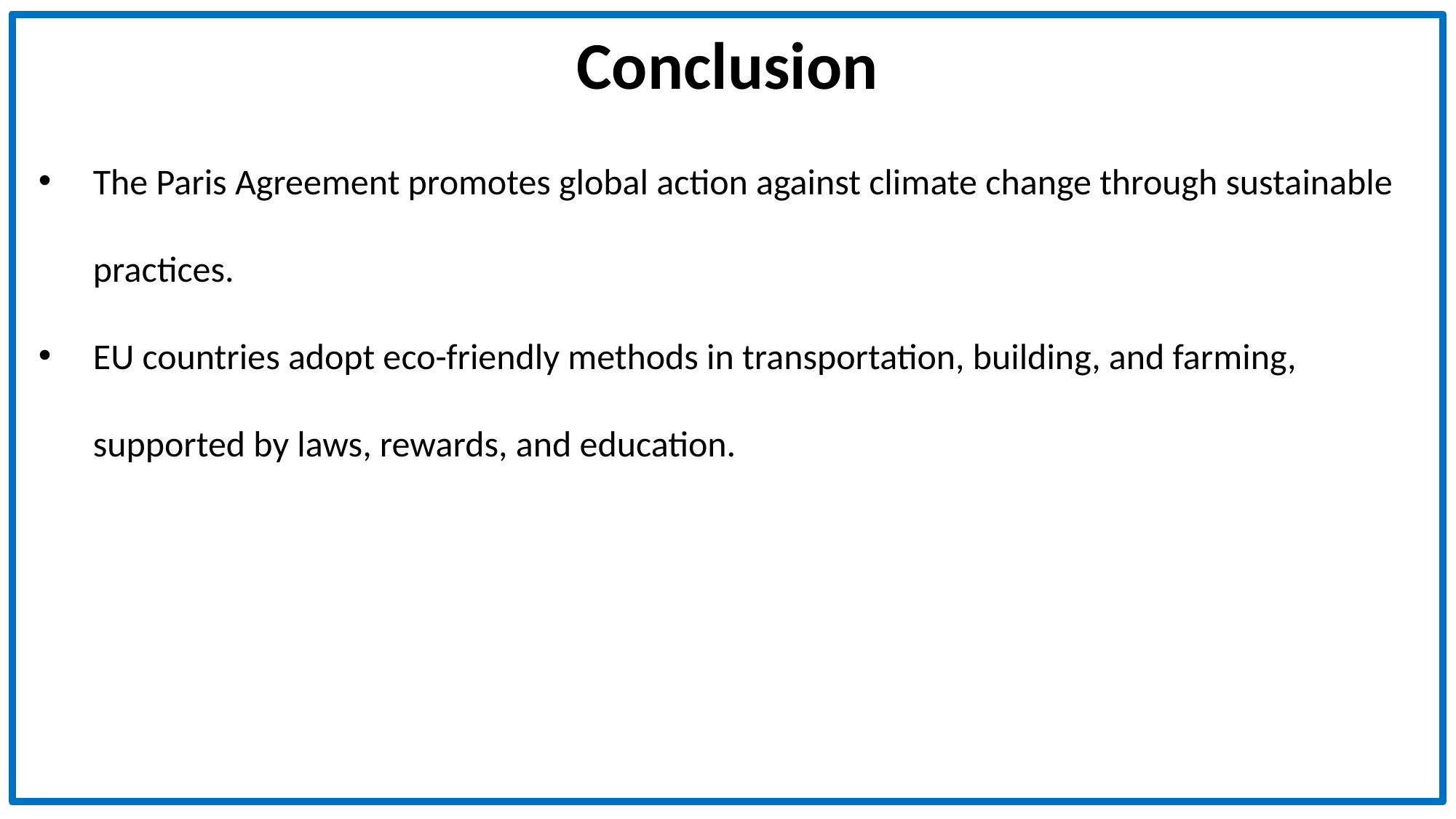

Conclusion
The Paris Agreement promotes global action against climate change through sustainable practices.
EU countries adopt eco-friendly methods in transportation, building, and farming, supported by laws, rewards, and education.